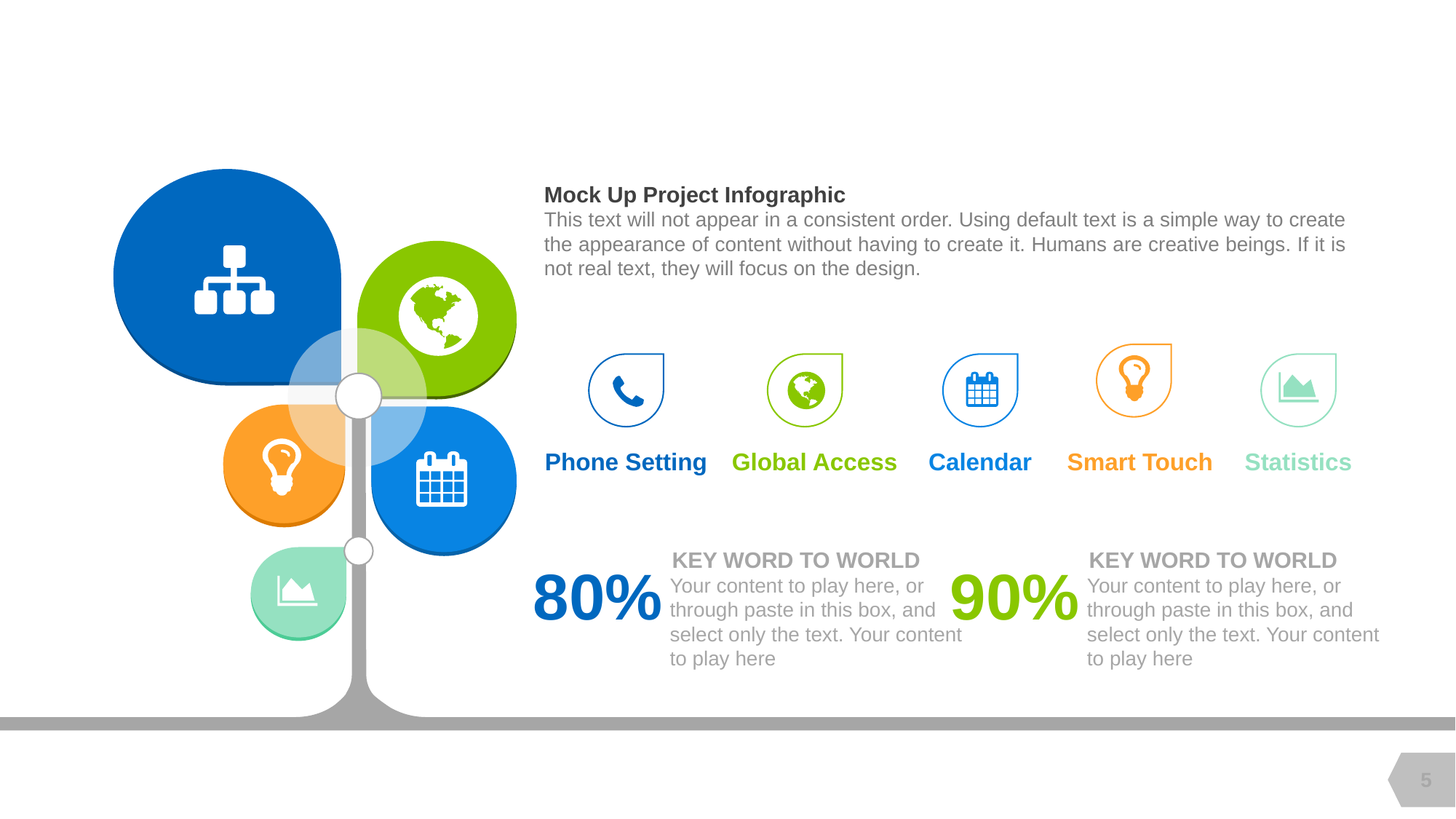

Mock Up Project Infographic
This text will not appear in a consistent order. Using default text is a simple way to create the appearance of content without having to create it. Humans are creative beings. If it is not real text, they will focus on the design.

Phone Setting
Global Access
Calendar
Smart Touch
Statistics

KEY WORD TO WORLD
KEY WORD TO WORLD

80%
90%
Your content to play here, or through paste in this box, and select only the text. Your content to play here
Your content to play here, or through paste in this box, and select only the text. Your content to play here

5